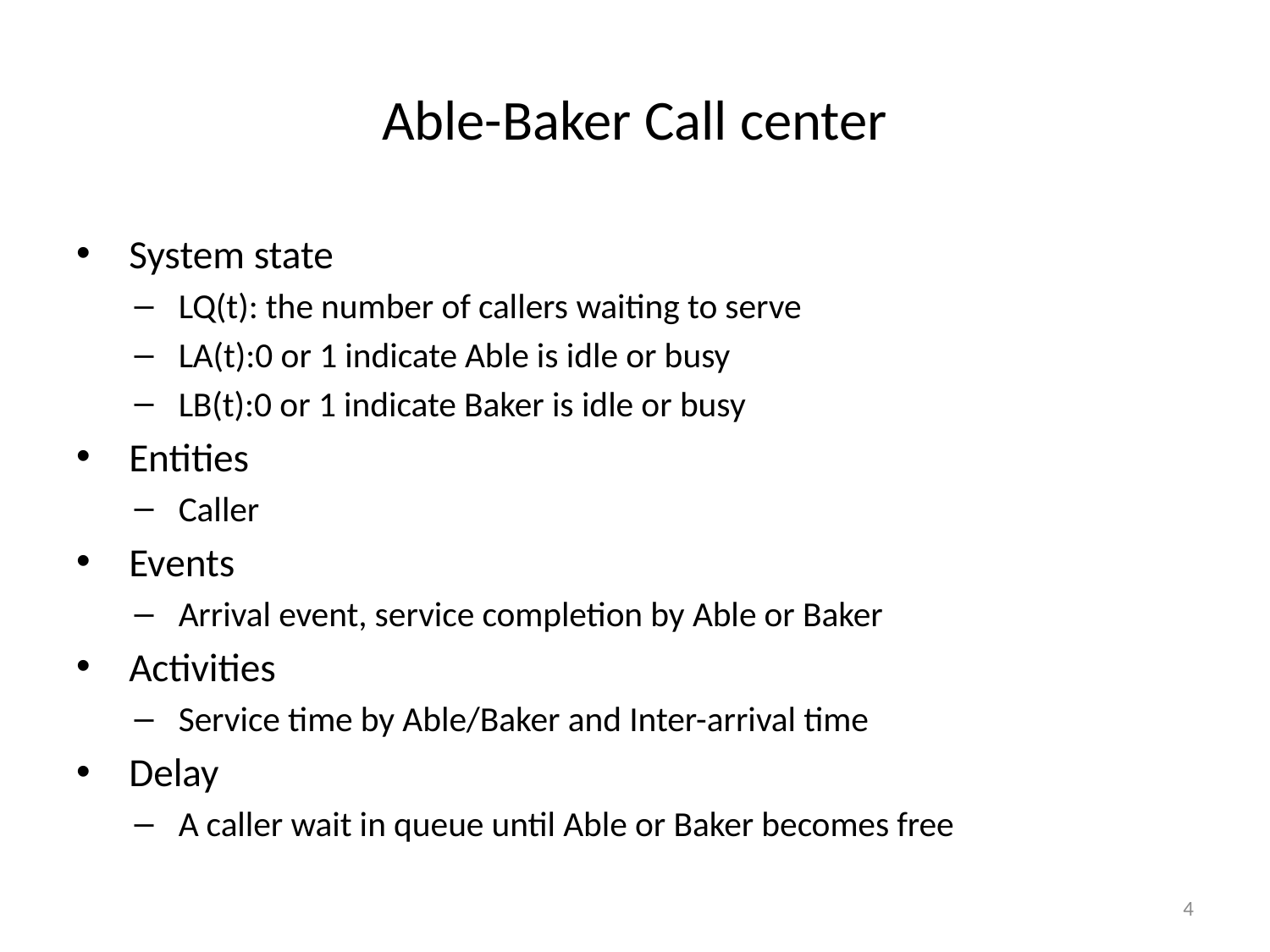

# Able-Baker Call center
 System state
 LQ(t): the number of callers waiting to serve
 LA(t):0 or 1 indicate Able is idle or busy
 LB(t):0 or 1 indicate Baker is idle or busy
 Entities
 Caller
 Events
 Arrival event, service completion by Able or Baker
 Activities
 Service time by Able/Baker and Inter-arrival time
 Delay
 A caller wait in queue until Able or Baker becomes free
4